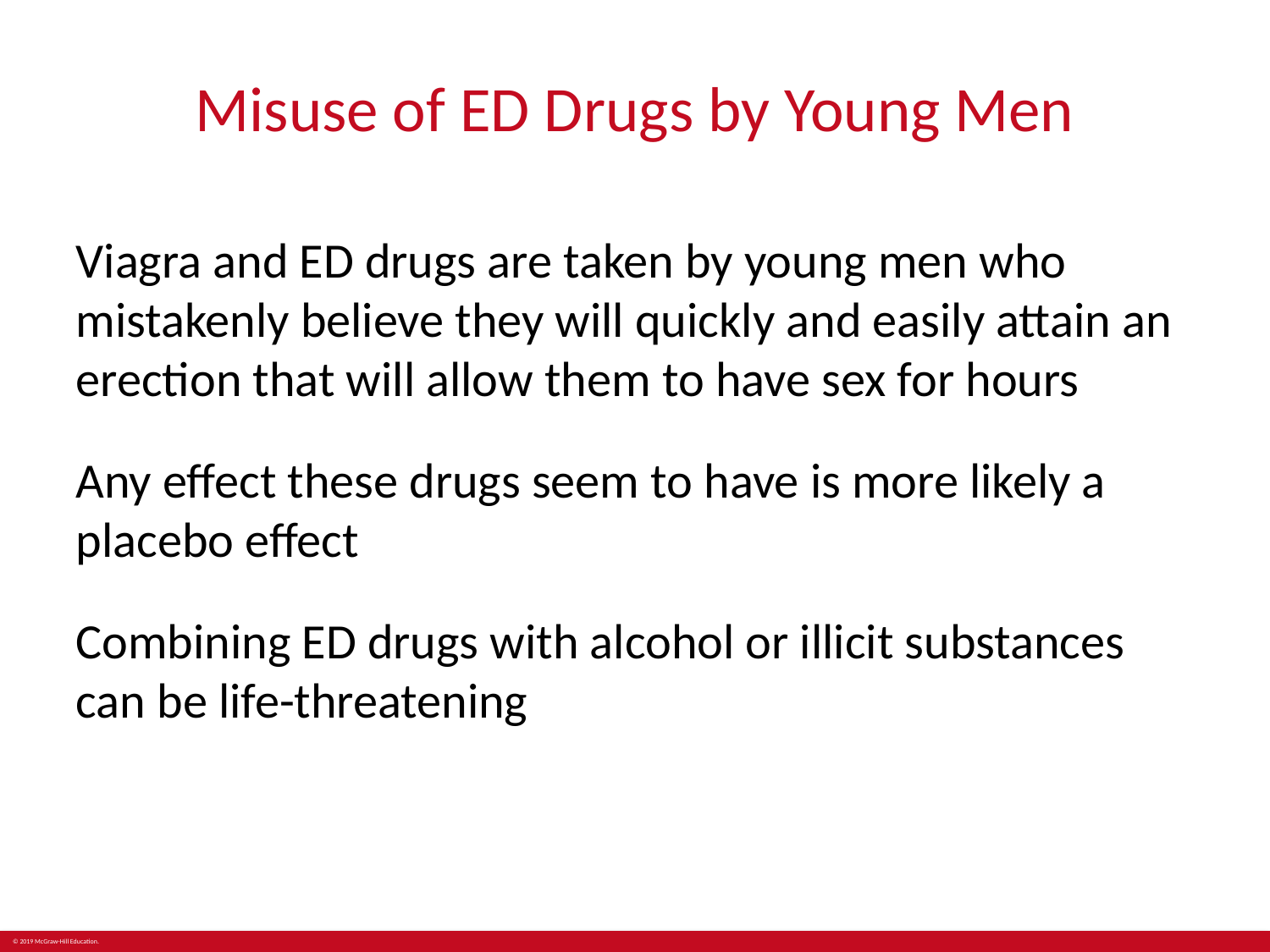

# Misuse of ED Drugs by Young Men
Viagra and ED drugs are taken by young men who mistakenly believe they will quickly and easily attain an erection that will allow them to have sex for hours
Any effect these drugs seem to have is more likely a placebo effect
Combining ED drugs with alcohol or illicit substances can be life-threatening